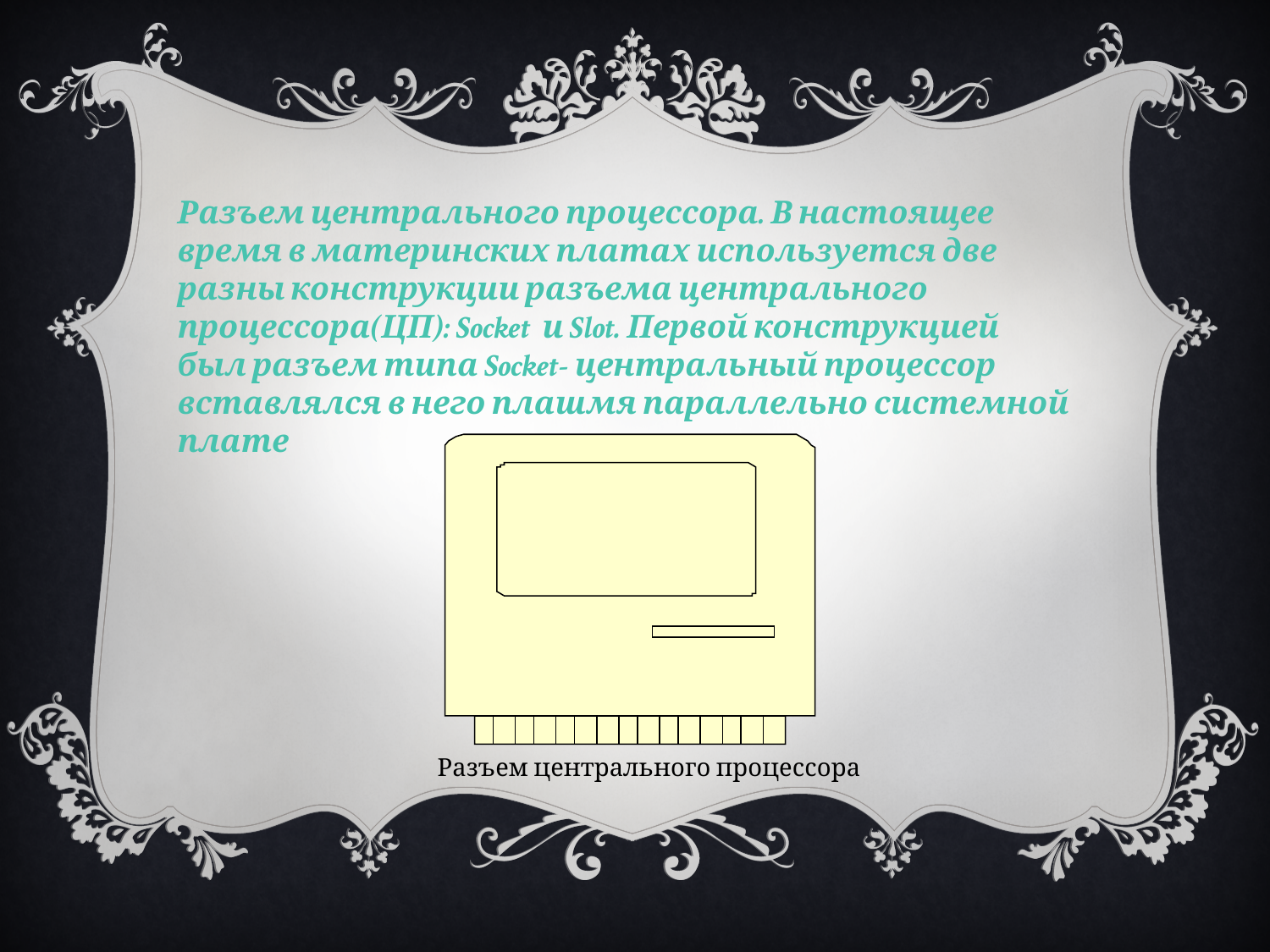

Разъем центрального процессора. В настоящее время в материнских платах используется две разны конструкции разъема центрального процессора(ЦП): Socket  и Slot. Первой конструкцией был разъем типа Socket- центральный процессор вставлялся в него плашмя параллельно системной плате

Разъем центрального процессора